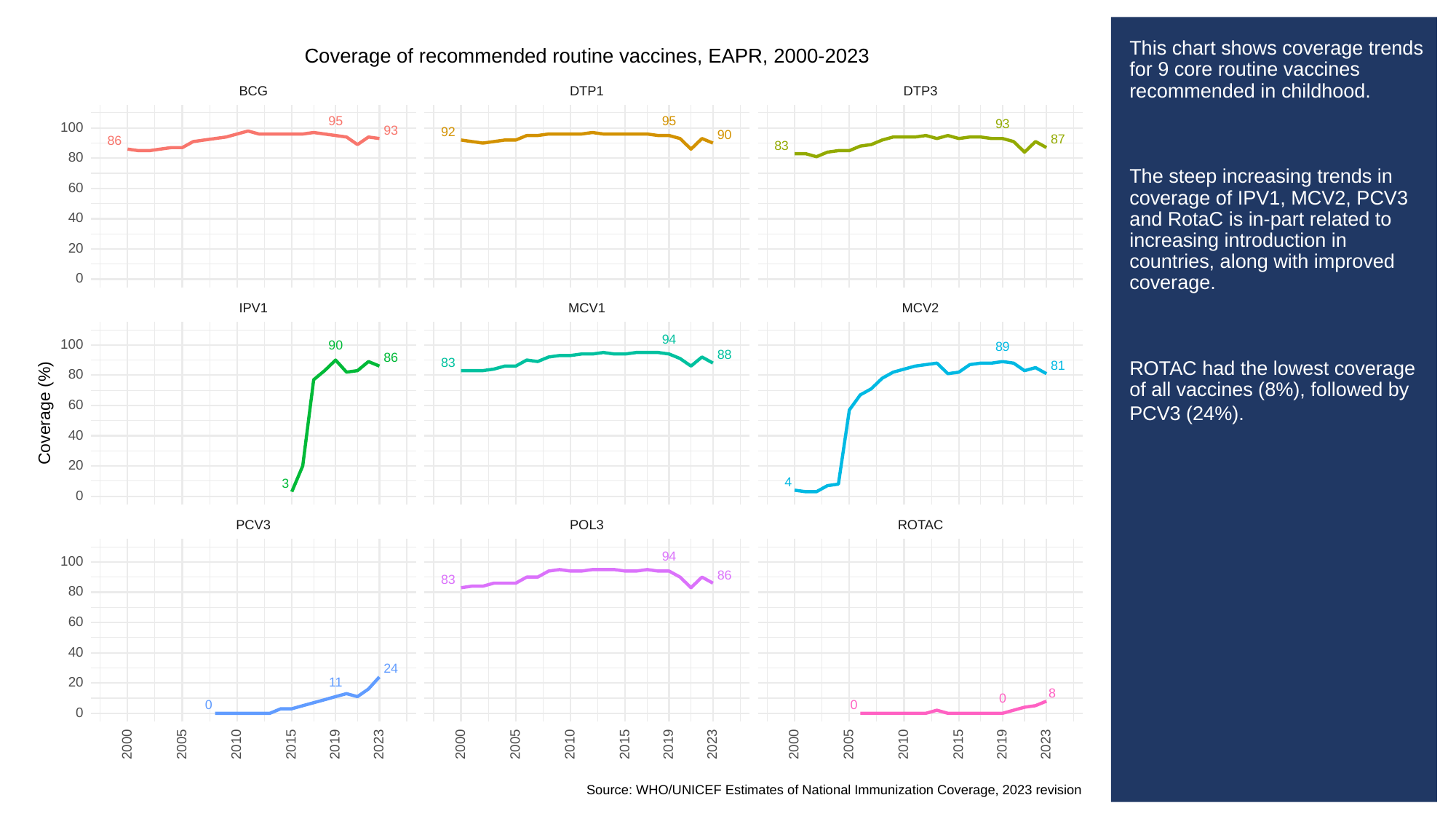

# This chart shows coverage trends for 9 core routine vaccines recommended in childhood.

The steep increasing trends in coverage of IPV1, MCV2, PCV3 and RotaC is in-part related to increasing introduction in countries, along with improved coverage.

ROTAC had the lowest coverage of all vaccines (8%), followed by
PCV3 (24%).

Coverage of recommended routine vaccines, EAPR, 2000-2023
BCG
DTP3
DTP1

95
95
93
100
93
92

90

87

86
83

80

60

40

20

0

MCV1
MCV2
IPV1

94
100
90
89

88

86
83

81

80

60
Coverage (%)

40

20

4
3

0

POL3
PCV3
ROTAC

94
100

86
83

80

60

40

24

20
11

8
0

0
0

0

2023
2023
2023
2000
2005
2010
2015
2019
2000
2005
2010
2015
2019
2000
2005
2010
2015
2019
Source: WHO/UNICEF Estimates of National Immunization Coverage, 2023 revision